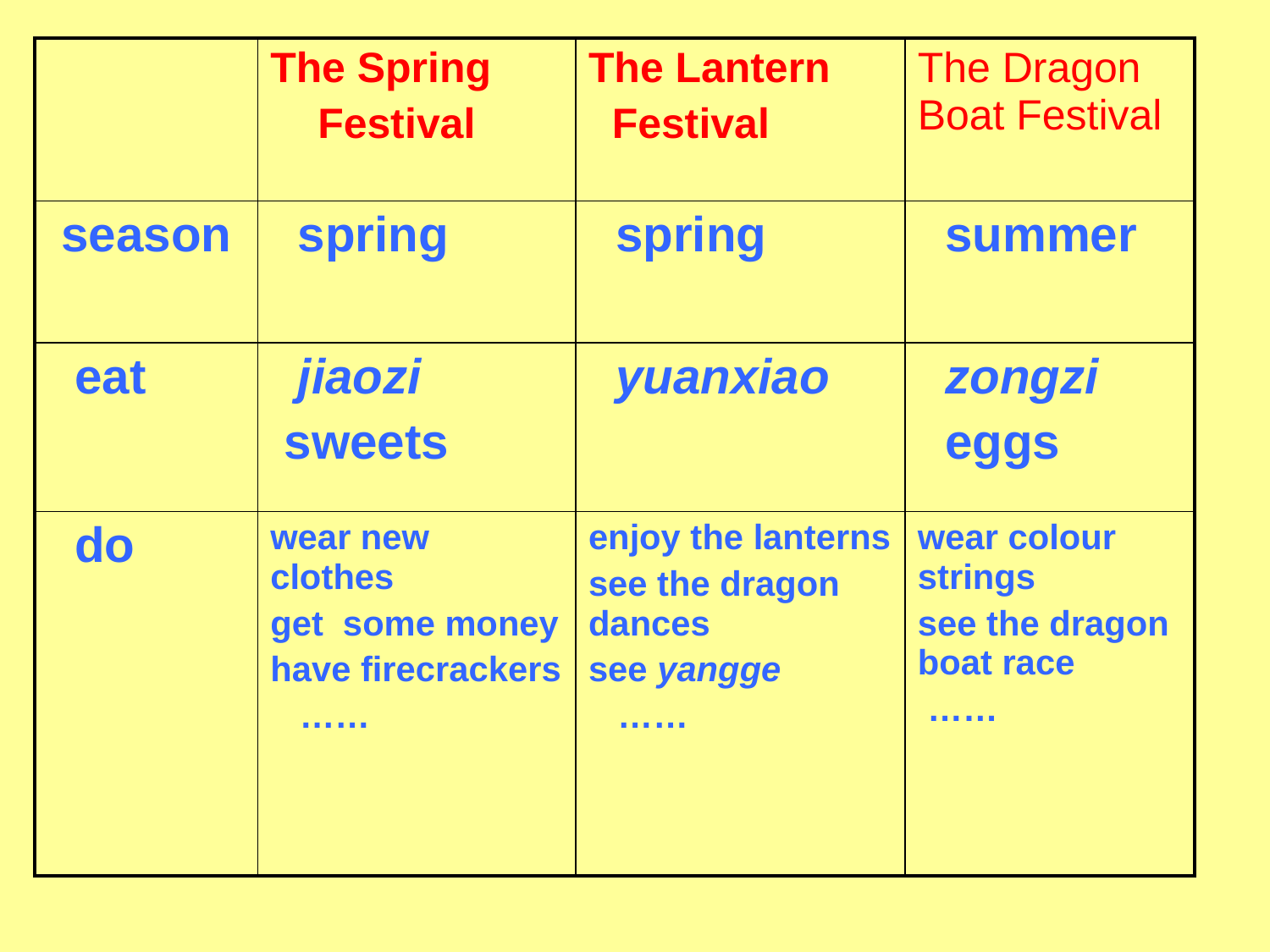

|  | The Spring Festival | The Lantern Festival | The Dragon Boat Festival |
| --- | --- | --- | --- |
| season | spring | spring | summer |
| eat | jiaozi sweets | yuanxiao | zongzi eggs |
| do | wear new clothes get some money have firecrackers …… | enjoy the lanterns see the dragon dances see yangge …… | wear colour strings see the dragon boat race …… |